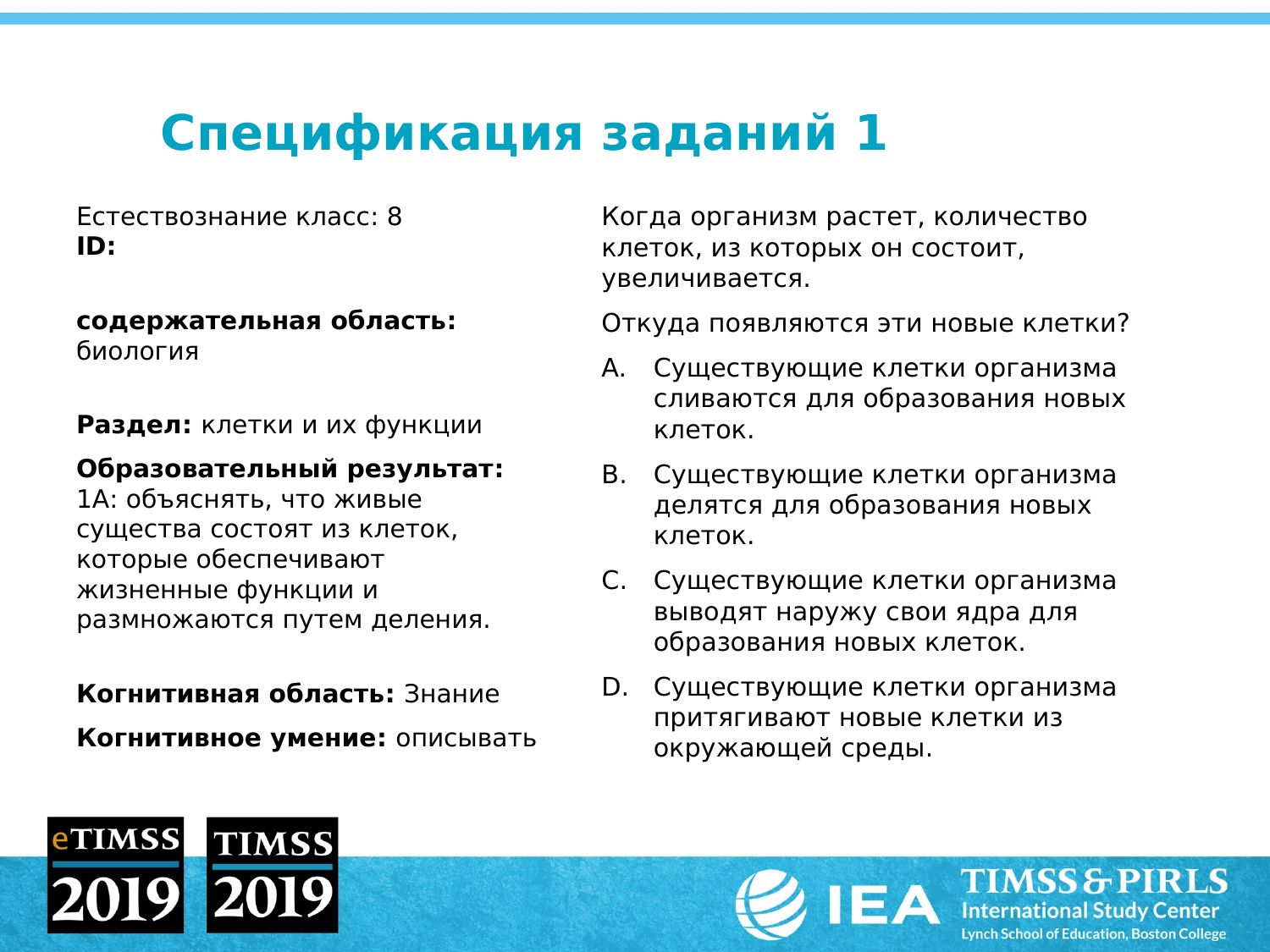

# Спецификация заданий 1
Естествознание класс: 8
ID:
содержательная область: биология
Раздел: клетки и их функции
Образовательный результат: 1A: объяснять, что живые существа состоят из клеток, которые обеспечивают жизненные функции и размножаются путем деления.
Когнитивная область: Знание
Когнитивное умение: описывать
Когда организм растет, количество клеток, из которых он состоит, увеличивается.
Откуда появляются эти новые клетки?
Существующие клетки организма сливаются для образования новых клеток.
Существующие клетки организма делятся для образования новых клеток.
Существующие клетки организма выводят наружу свои ядра для образования новых клеток.
Существующие клетки организма  притягивают новые клетки из окружающей среды.